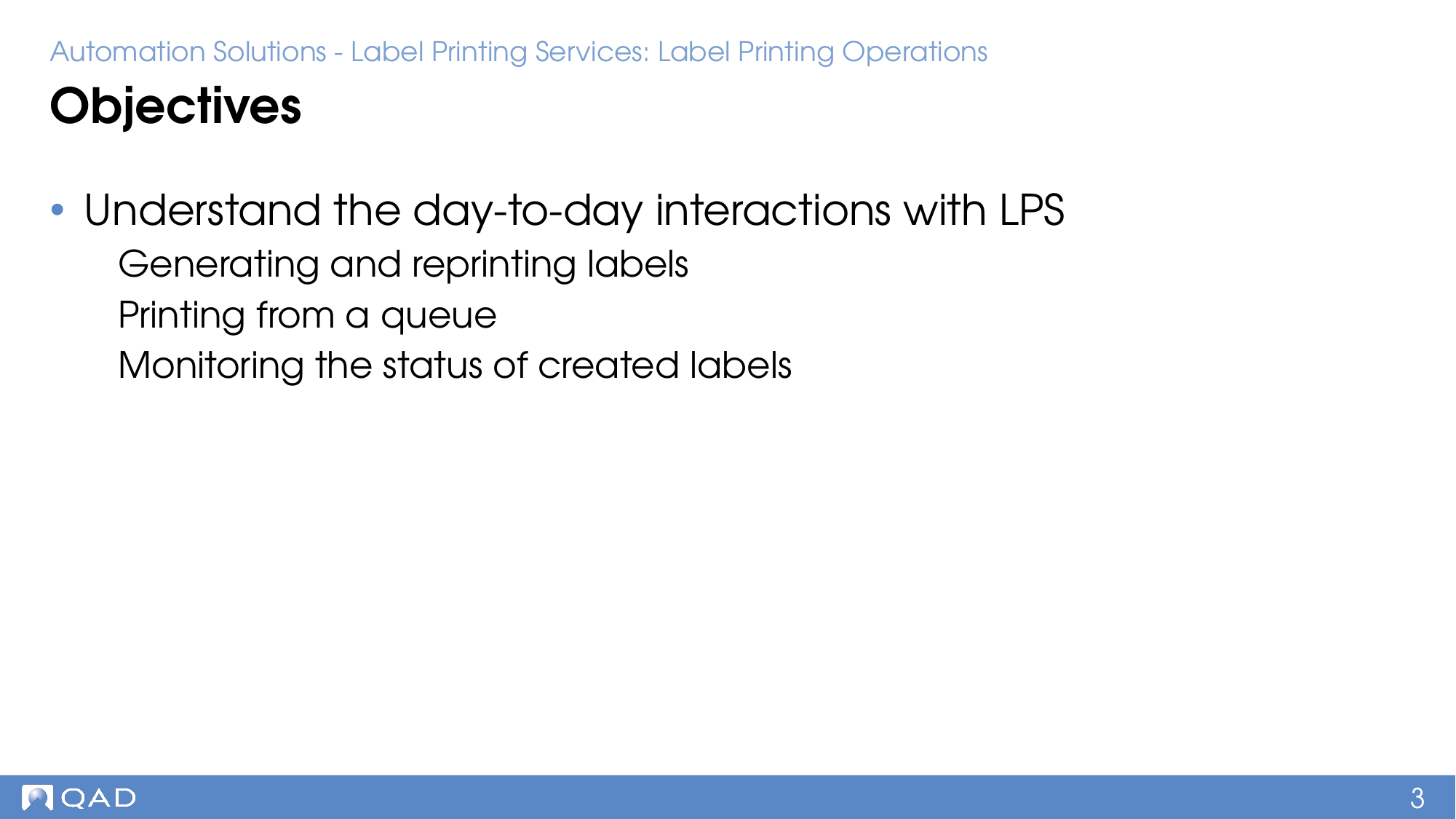

Automation Solutions - Label Printing Services: Label Printing Operations
# Objectives
Understand the day-to-day interactions with LPS
Generating and reprinting labels
Printing from a queue
Monitoring the status of created labels

3